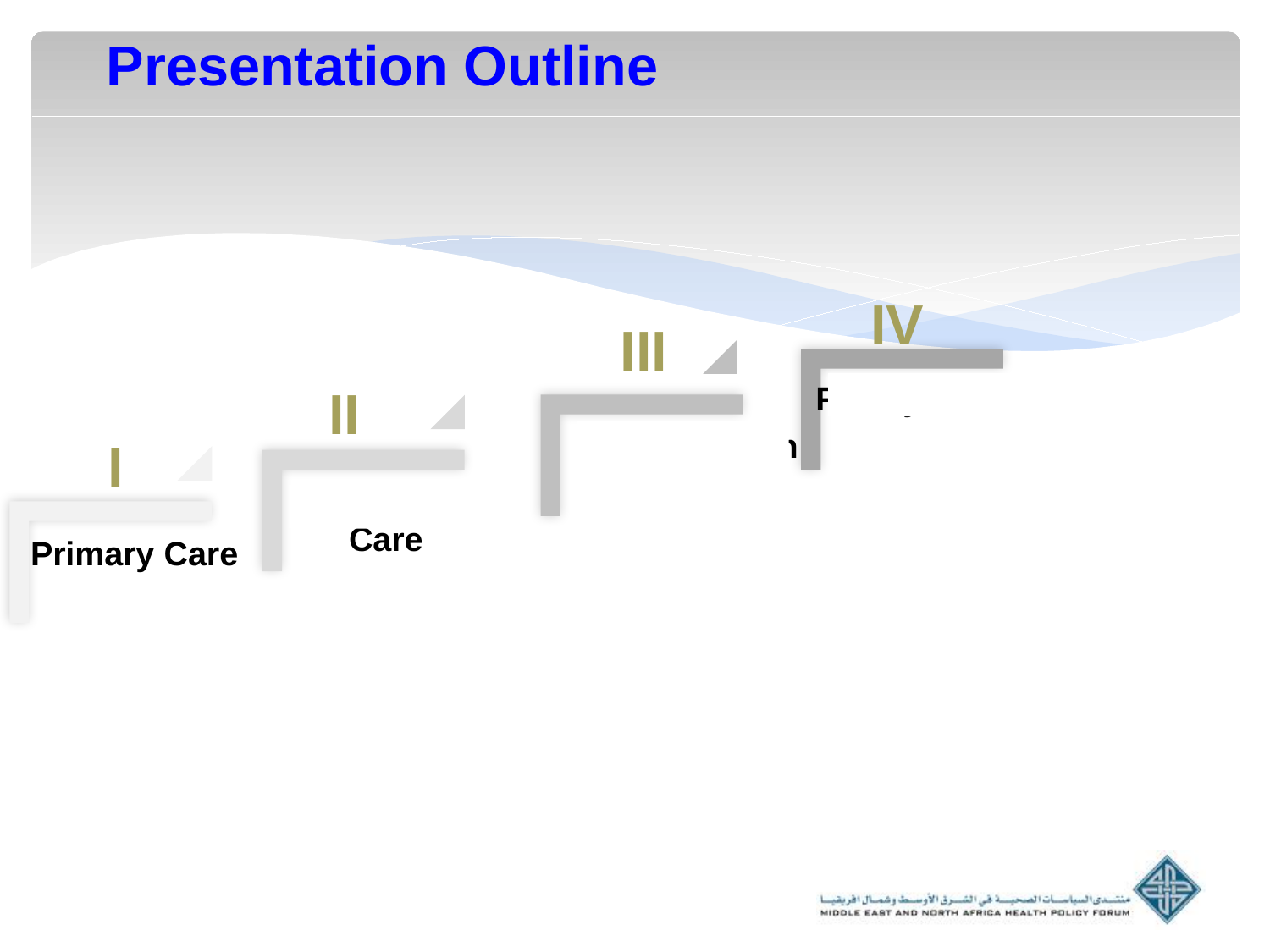

# Presentation Outline
Primary Care
Hospital Care
Private Health Sector
Family Practice

IV
III
II

I